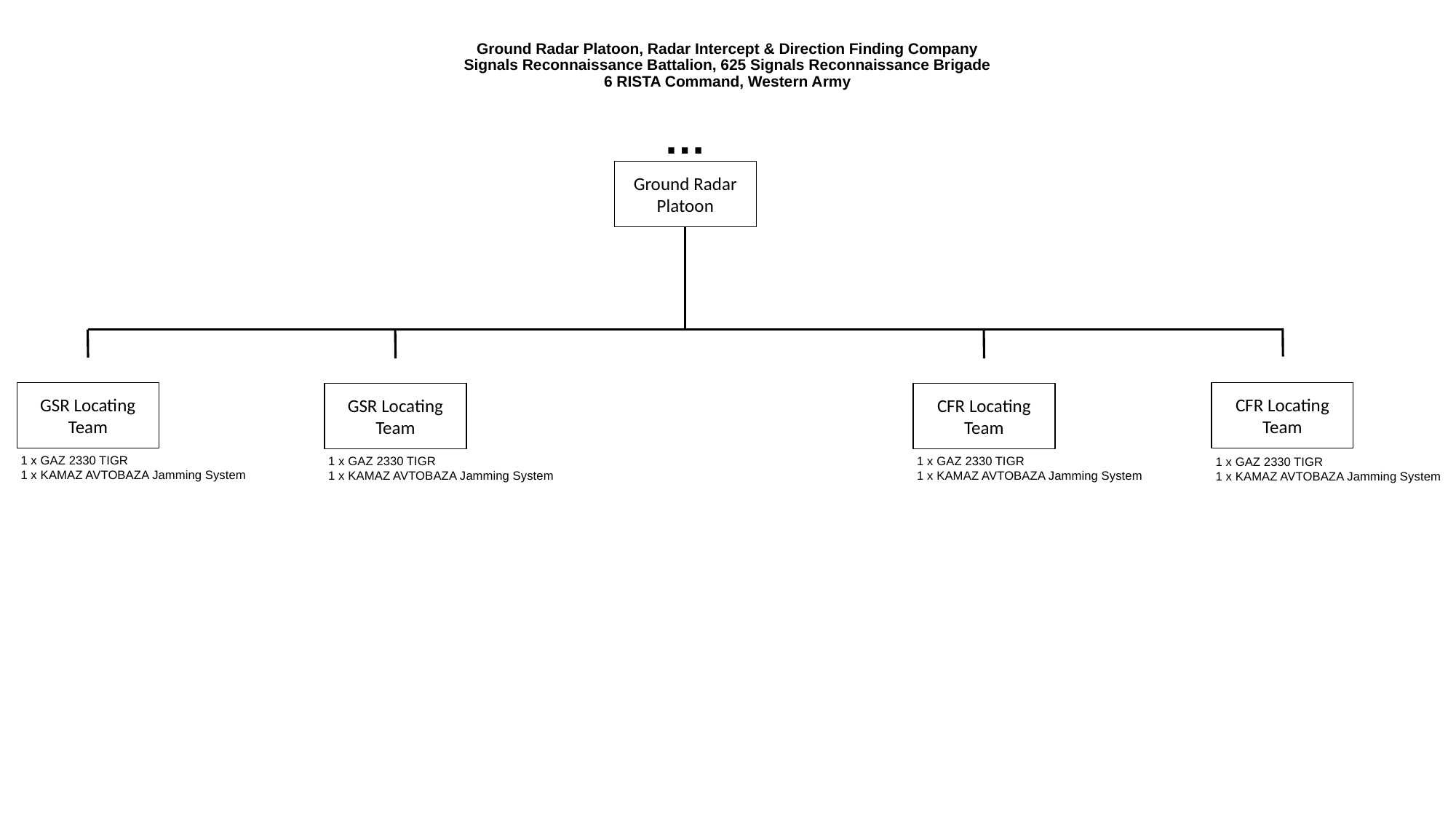

# Ground Radar Platoon, Radar Intercept & Direction Finding Company Signals Reconnaissance Battalion, 625 Signals Reconnaissance Brigade 6 RISTA Command, Western Army
…
Ground Radar Platoon
GSR Locating
Team
CFR Locating
Team
GSR Locating
Team
CFR Locating
Team
1 x GAZ 2330 TIGR
1 x KAMAZ AVTOBAZA Jamming System
1 x GAZ 2330 TIGR
1 x KAMAZ AVTOBAZA Jamming System
1 x GAZ 2330 TIGR
1 x KAMAZ AVTOBAZA Jamming System
1 x GAZ 2330 TIGR
1 x KAMAZ AVTOBAZA Jamming System